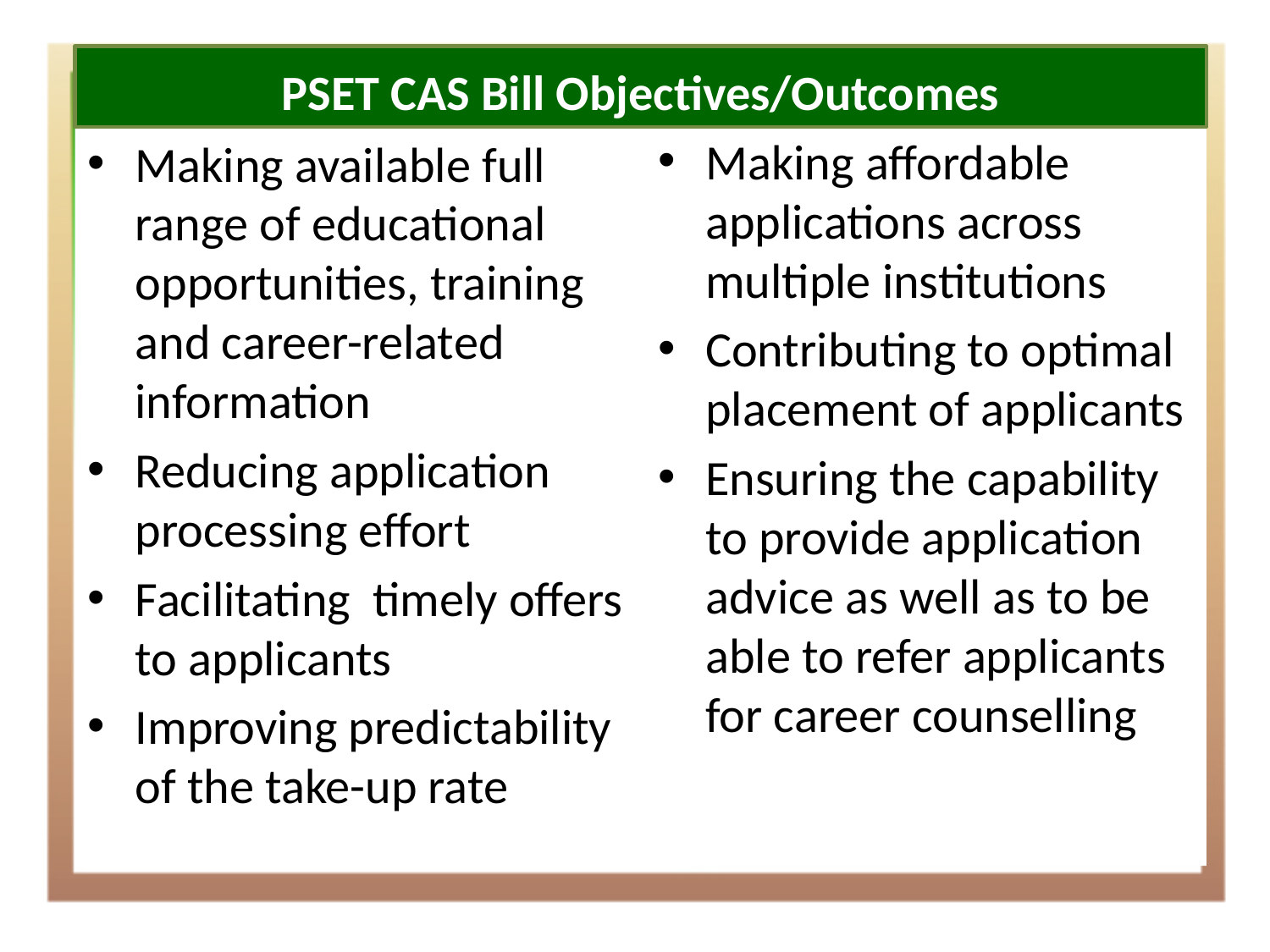

PSET CAS Bill Objectives/Outcomes
Making affordable applications across multiple institutions
Contributing to optimal placement of applicants
Ensuring the capability to provide application advice as well as to be able to refer applicants for career counselling

Making available full range of educational opportunities, training and career-related information
Reducing application processing effort
Facilitating  timely offers to applicants
Improving predictability of the take-up rate

#